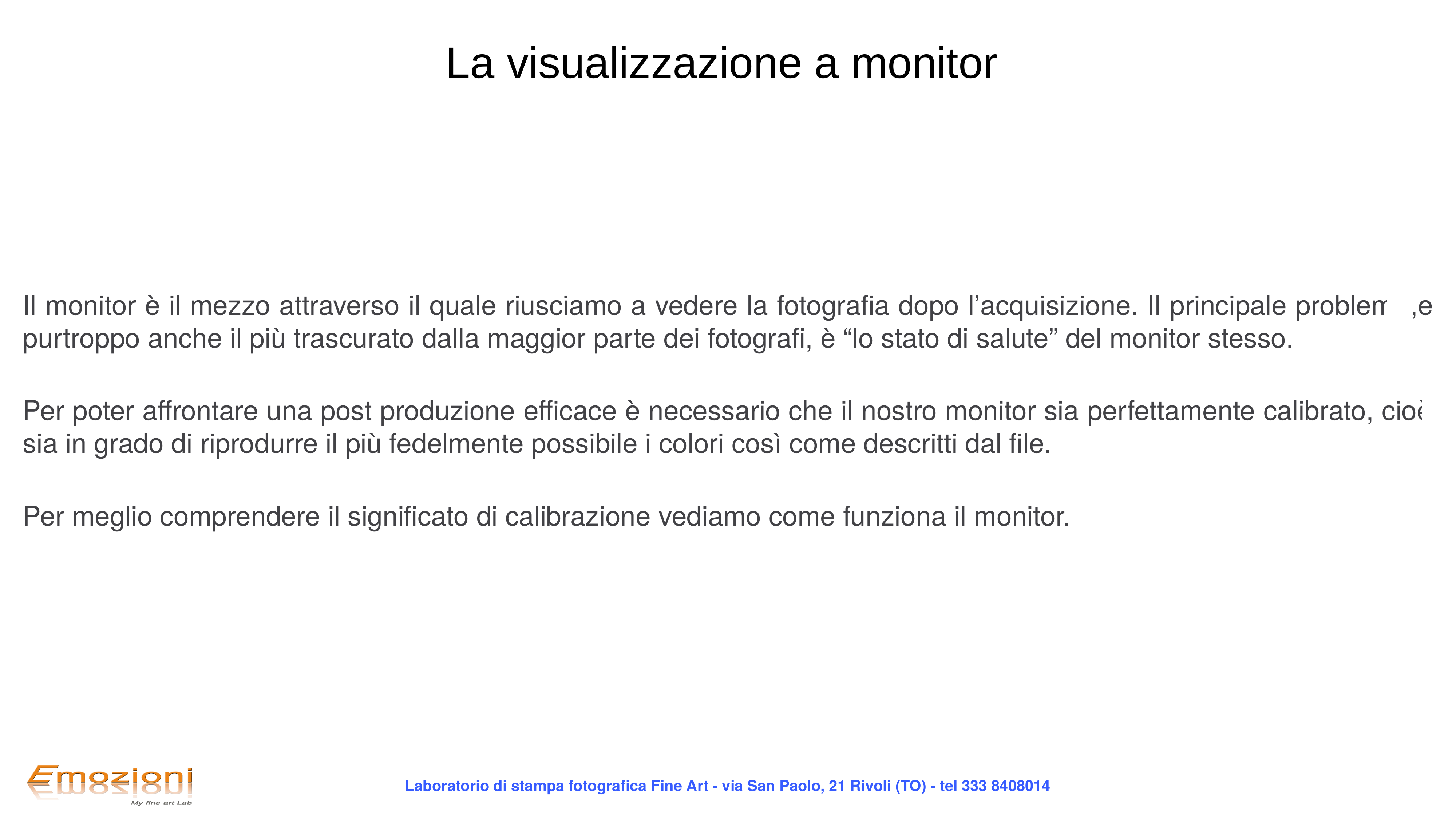

La visualizzazione a monitor
Il monitor è il mezzo attraverso il quale riusciamo a vedere la fotografia dopo l’acquisizione. Il principale problema,e purtroppo anche il più trascurato dalla maggior parte dei fotografi, è “lo stato di salute” del monitor stesso.
Per poter affrontare una post produzione efficace è necessario che il nostro monitor sia perfettamente calibrato, cioè sia in grado di riprodurre il più fedelmente possibile i colori così come descritti dal file.
Per meglio comprendere il significato di calibrazione vediamo come funziona il monitor.